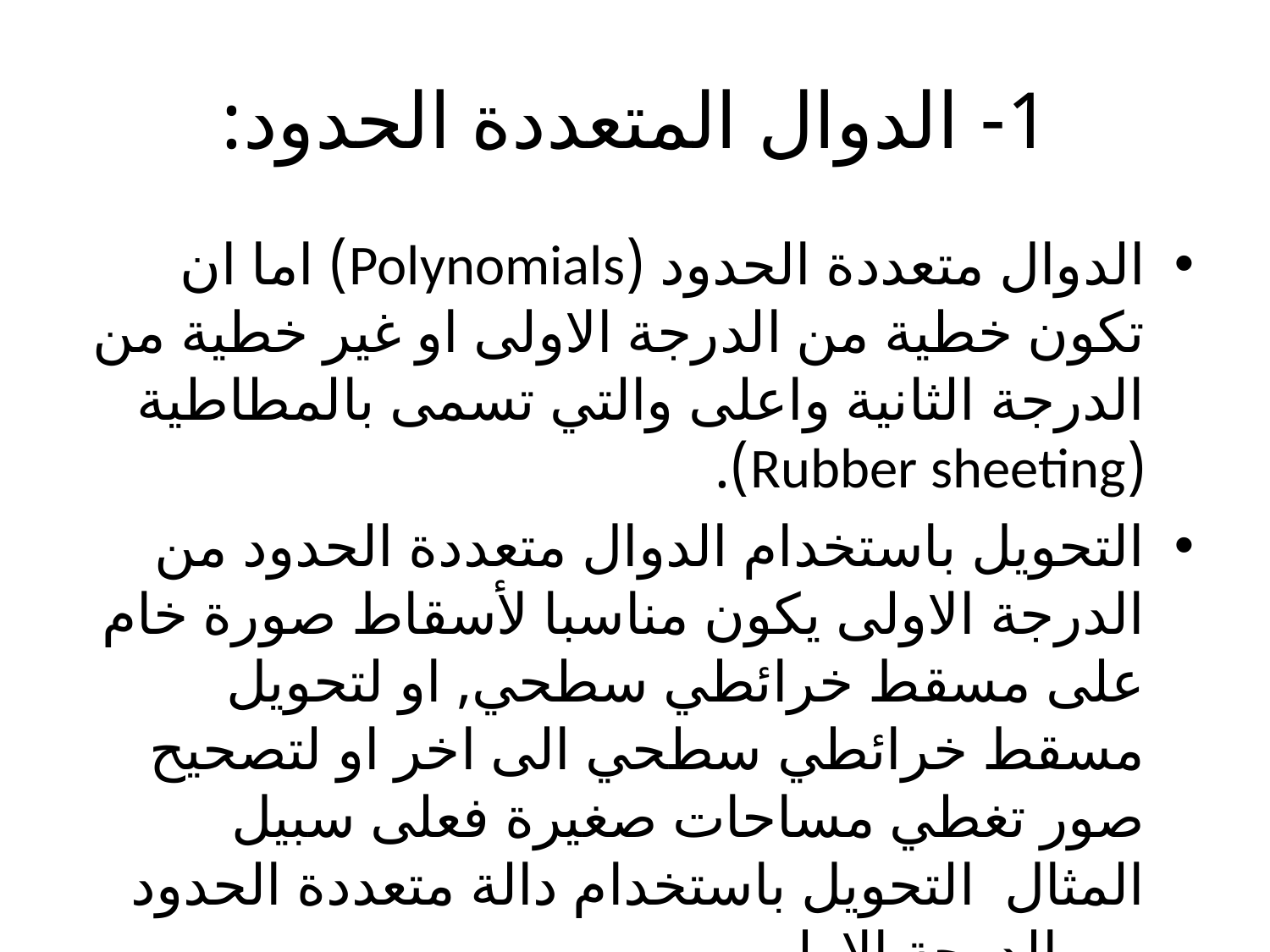

# 1- الدوال المتعددة الحدود:
الدوال متعددة الحدود (Polynomials) اما ان تكون خطية من الدرجة الاولى او غير خطية من الدرجة الثانية واعلى والتي تسمى بالمطاطية (Rubber sheeting).
التحويل باستخدام الدوال متعددة الحدود من الدرجة الاولى يكون مناسبا لأسقاط صورة خام على مسقط خرائطي سطحي, او لتحويل مسقط خرائطي سطحي الى اخر او لتصحيح صور تغطي مساحات صغيرة فعلى سبيل المثال  التحويل باستخدام دالة متعددة الحدود من الدرجة الاولى